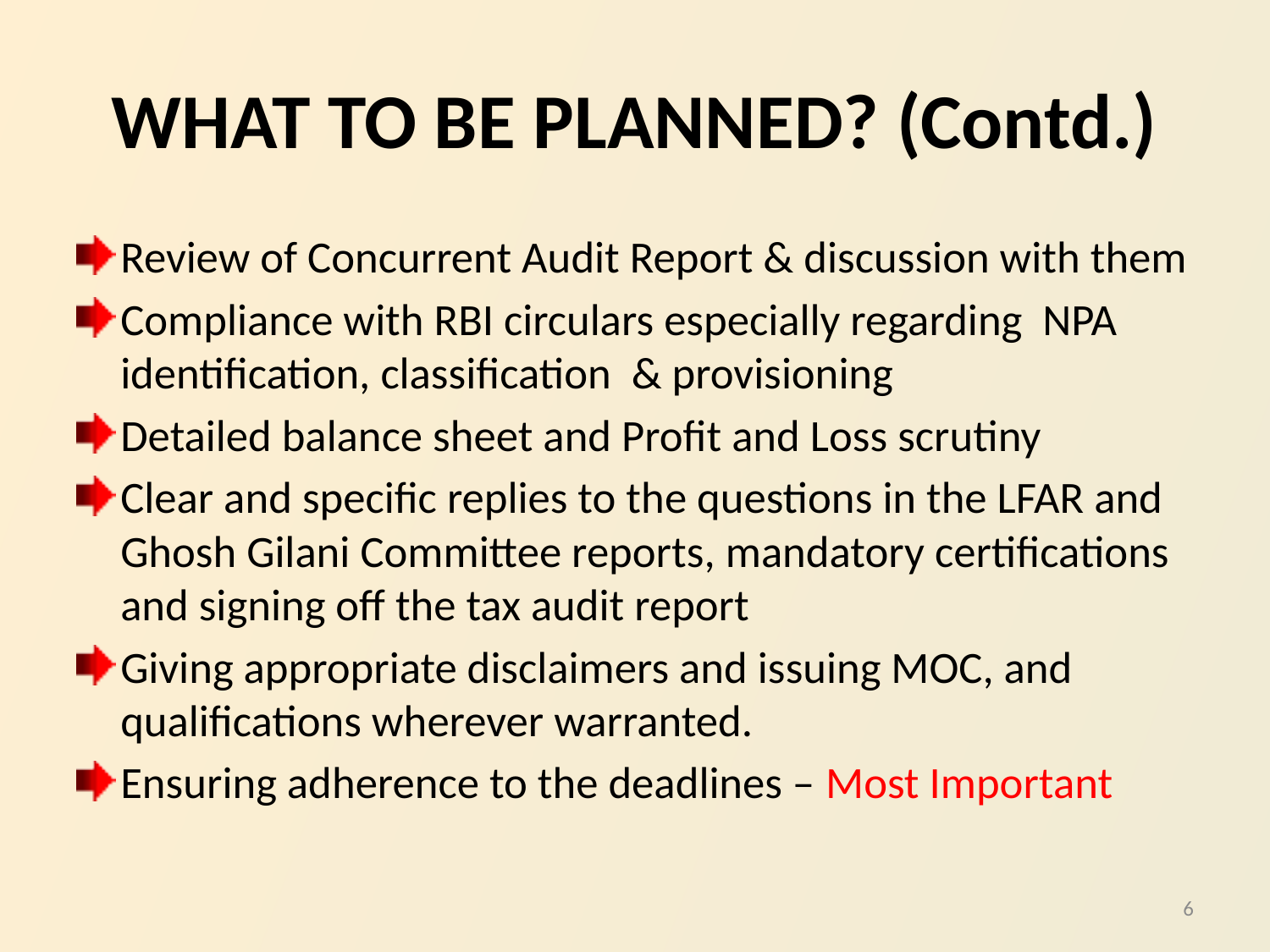

# WHAT TO BE PLANNED? (Contd.)
Review of Concurrent Audit Report & discussion with them
Compliance with RBI circulars especially regarding  NPA identification, classification  & provisioning
Detailed balance sheet and Profit and Loss scrutiny
Clear and specific replies to the questions in the LFAR and Ghosh Gilani Committee reports, mandatory certifications and signing off the tax audit report
Giving appropriate disclaimers and issuing MOC, and  qualifications wherever warranted.
Ensuring adherence to the deadlines – Most Important

6